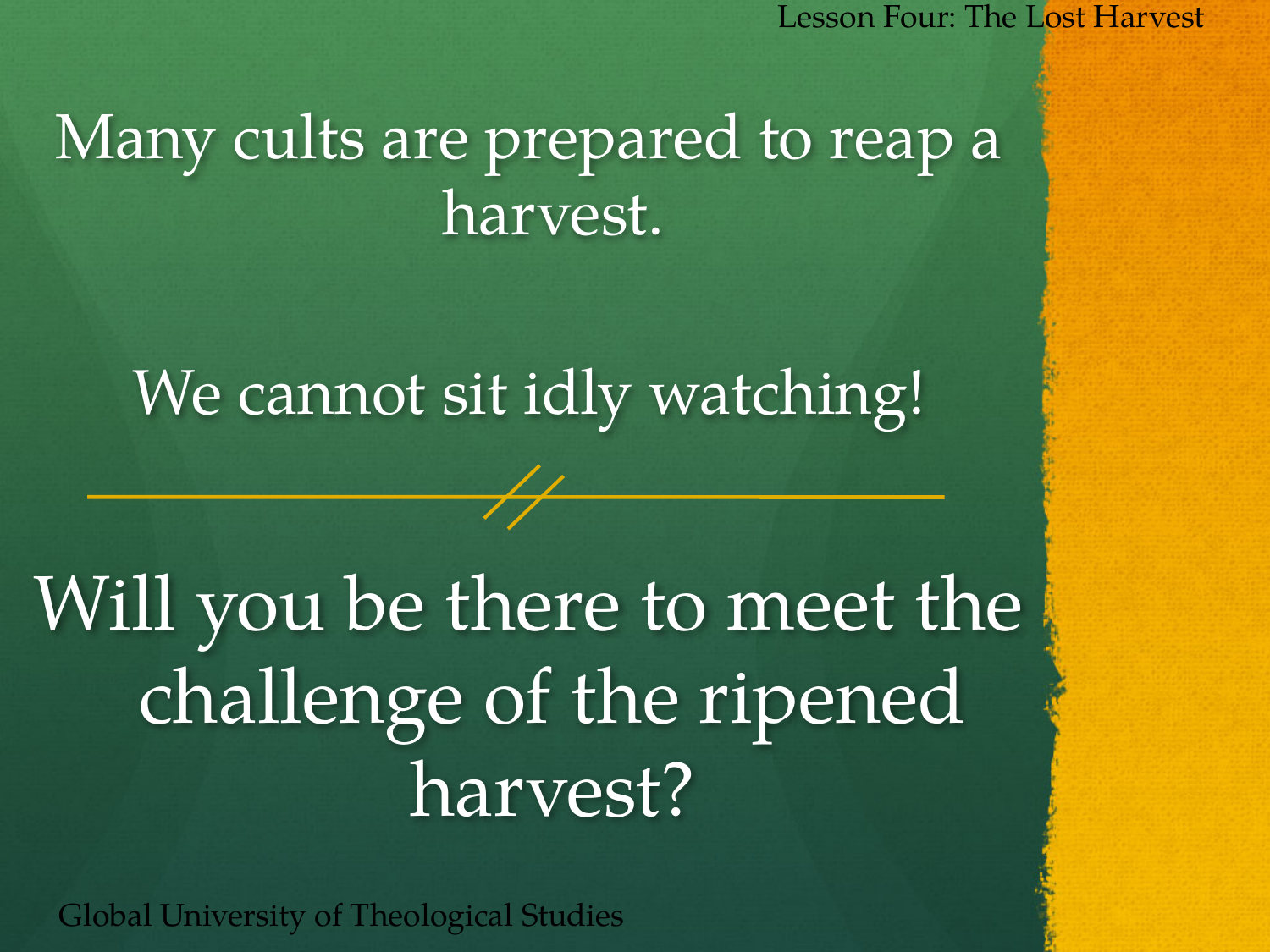

Many cults are prepared to reap a harvest.
Lesson Four: The Lost Harvest

Will you be there to meet the challenge of the ripened harvest?
We cannot sit idly watching!
Global University of Theological Studies